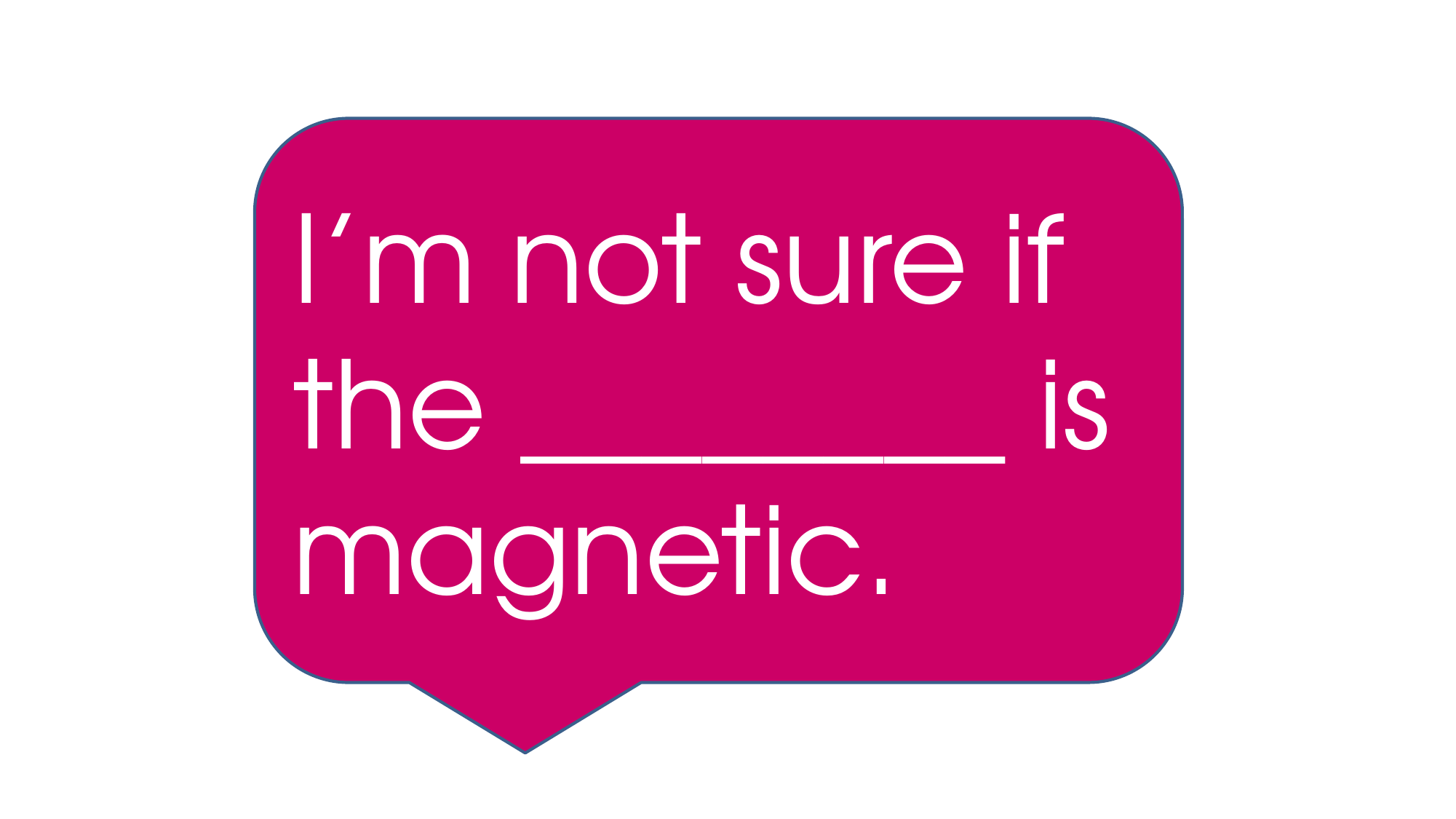

I’m not sure if the ________ is magnetic.